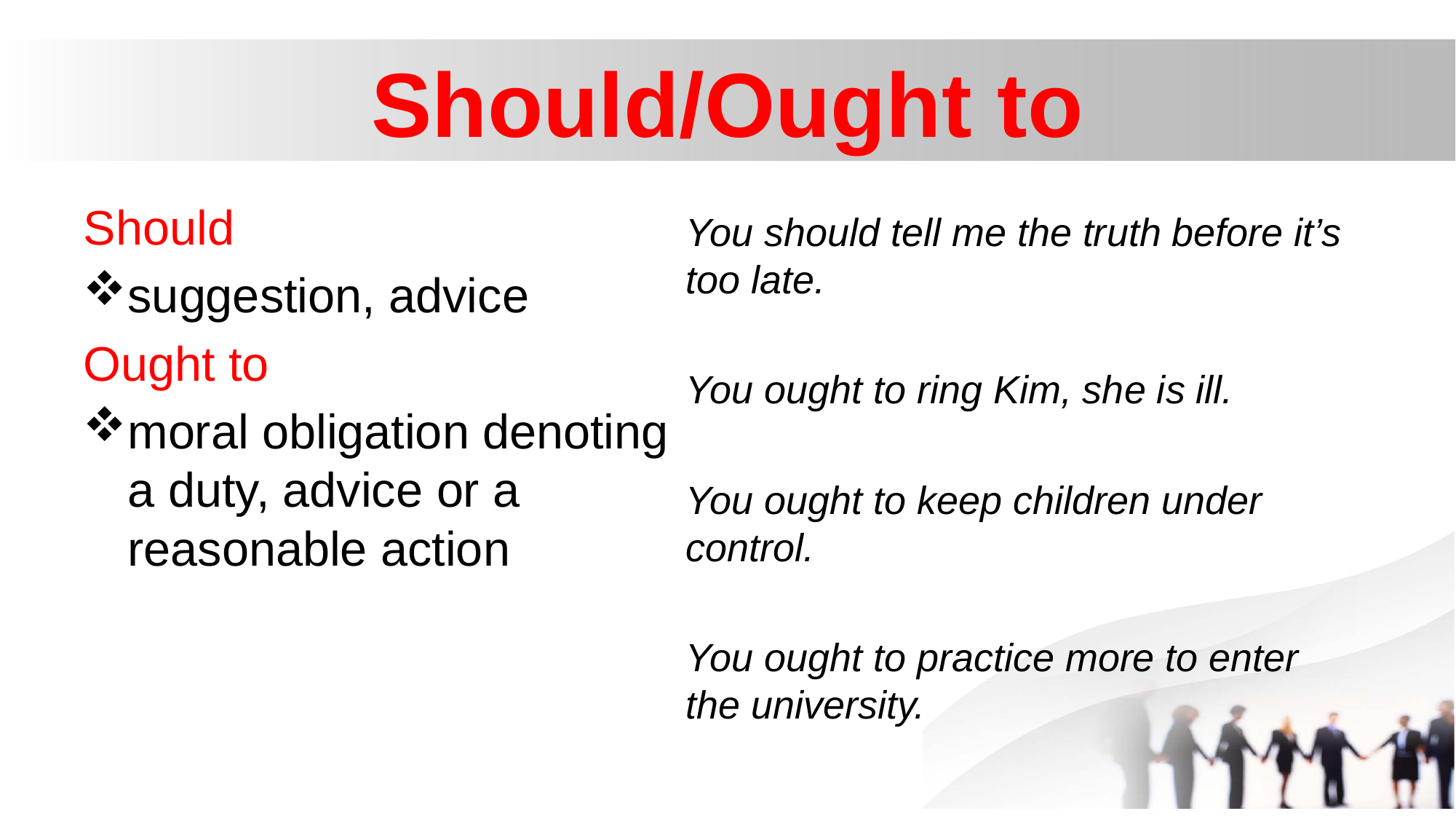

# Should/Ought to
Should
suggestion, advice
Ought to
moral obligation denoting a duty, advice or a reasonable action
You should tell me the truth before it’s too late.

You ought to ring Kim, she is ill.

You ought to keep children under control.

You ought to practice more to enter the university.